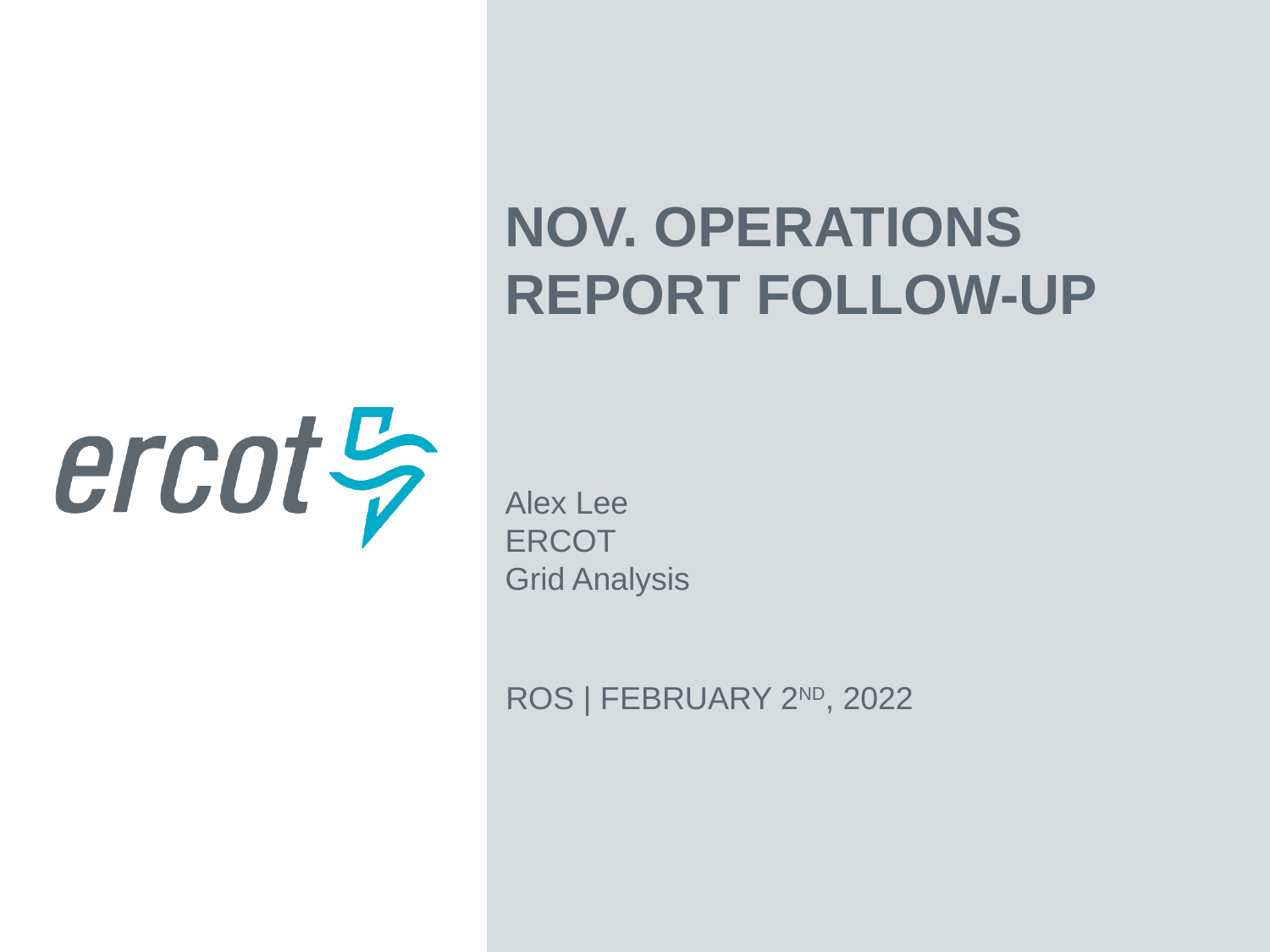

Nov. Operations Report Follow-Up
Alex Lee
ERCOT
Grid Analysis
ROS | February 2nd, 2022